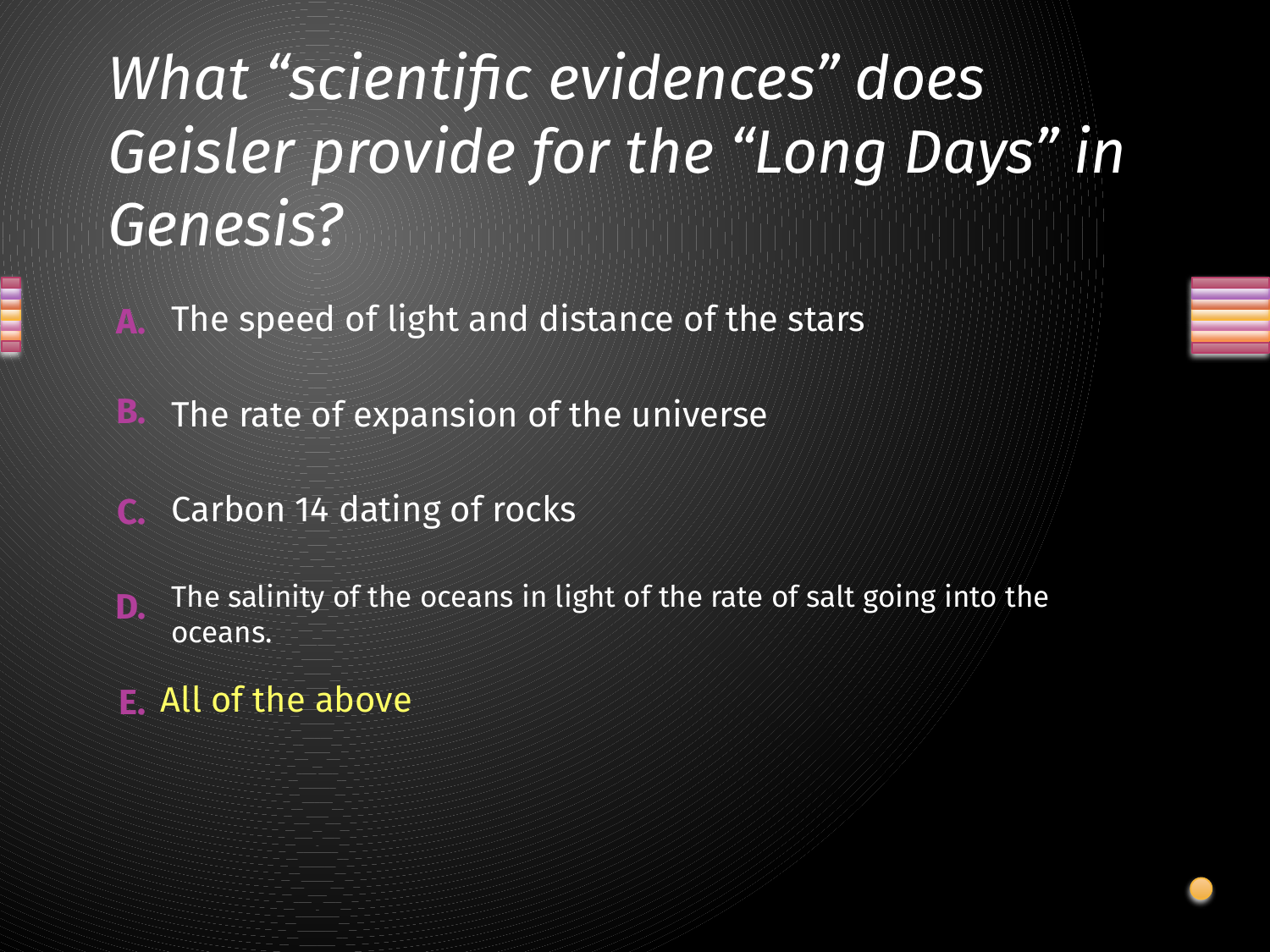

# What “scientific evidences” does Geisler provide for the “Long Days” in Genesis?
The speed of light and distance of the stars
The rate of expansion of the universe
Carbon 14 dating of rocks
The salinity of the oceans in light of the rate of salt going into the oceans.
All of the above